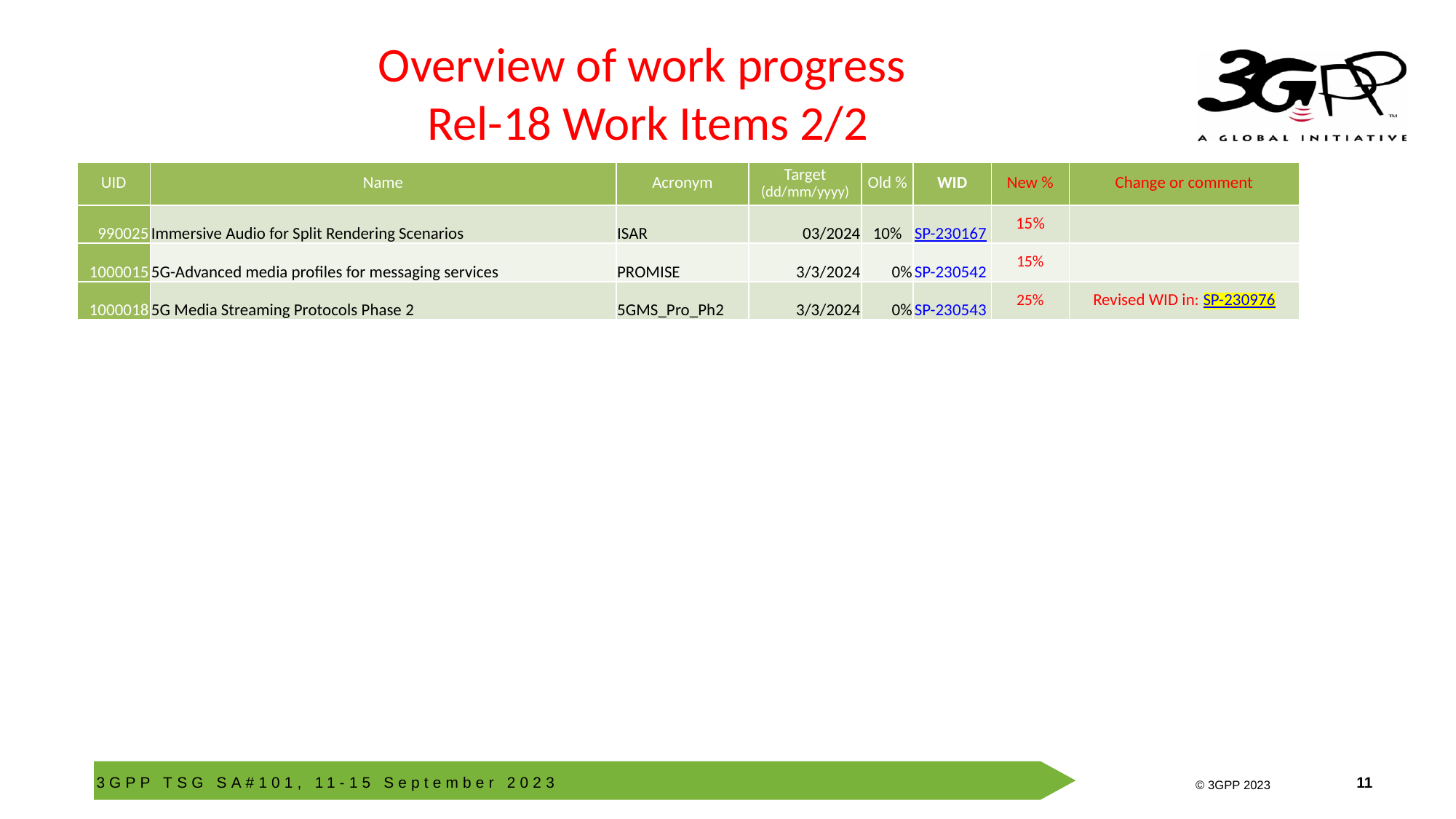

# Overview of work progress Rel-18 Work Items 2/2
| UID | Name | Acronym | Target (dd/mm/yyyy) | Old % | WID | New % | Change or comment |
| --- | --- | --- | --- | --- | --- | --- | --- |
| 990025 | Immersive Audio for Split Rendering Scenarios | ISAR | 03/2024 | 10% | SP-230167 | 15% |  |
| 1000015 | 5G-Advanced media profiles for messaging services | PROMISE | 3/3/2024 | 0% | SP-230542 | 15% |  |
| 1000018 | 5G Media Streaming Protocols Phase 2 | 5GMS\_Pro\_Ph2 | 3/3/2024 | 0% | SP-230543 | 25% | Revised WID in: SP-230976 |